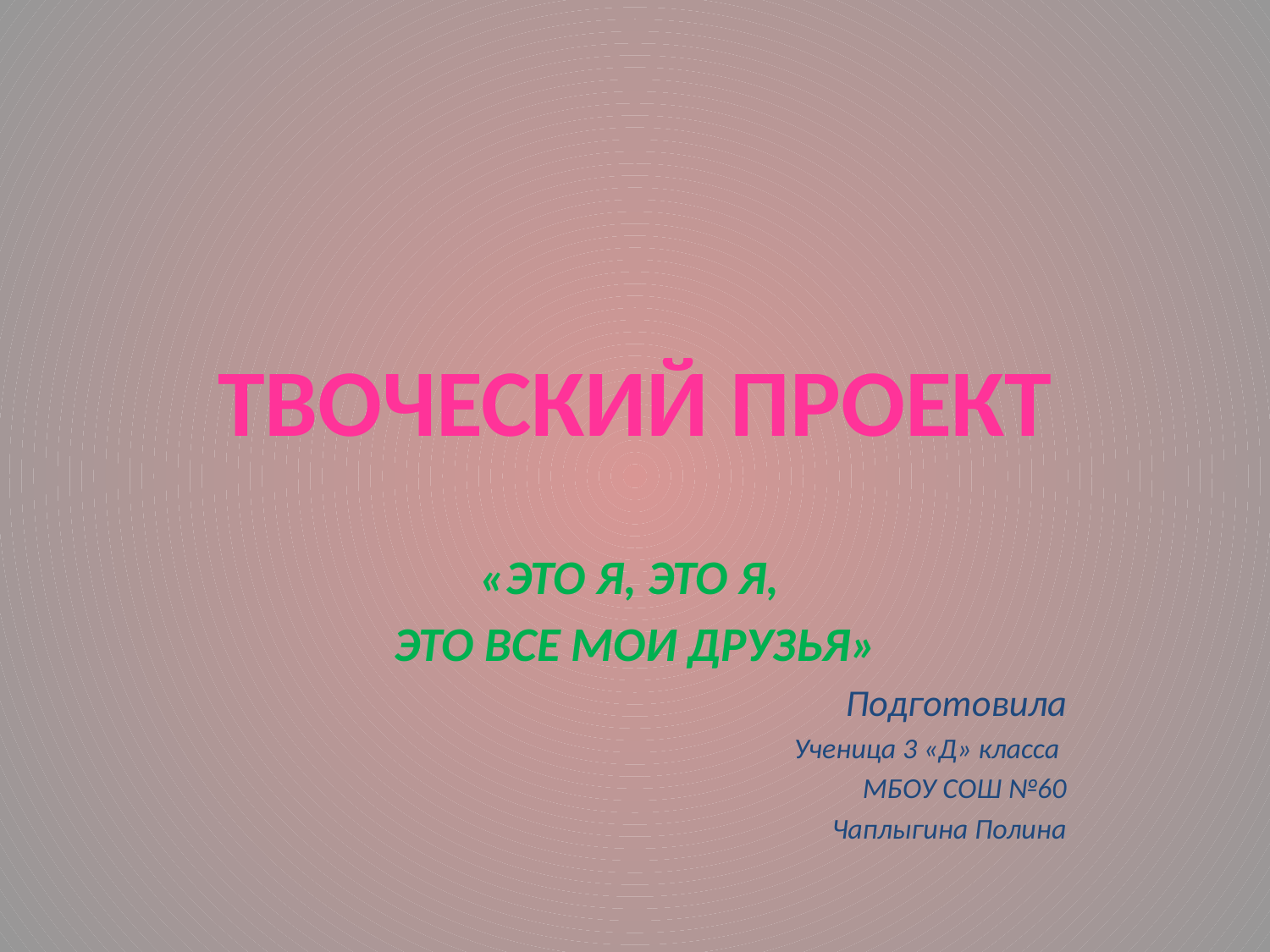

# ТВОЧЕСКИЙ ПРОЕКТ
«ЭТО Я, ЭТО Я,
ЭТО ВСЕ МОИ ДРУЗЬЯ»
 Подготовила
Ученица 3 «Д» класса
МБОУ СОШ №60
Чаплыгина Полина